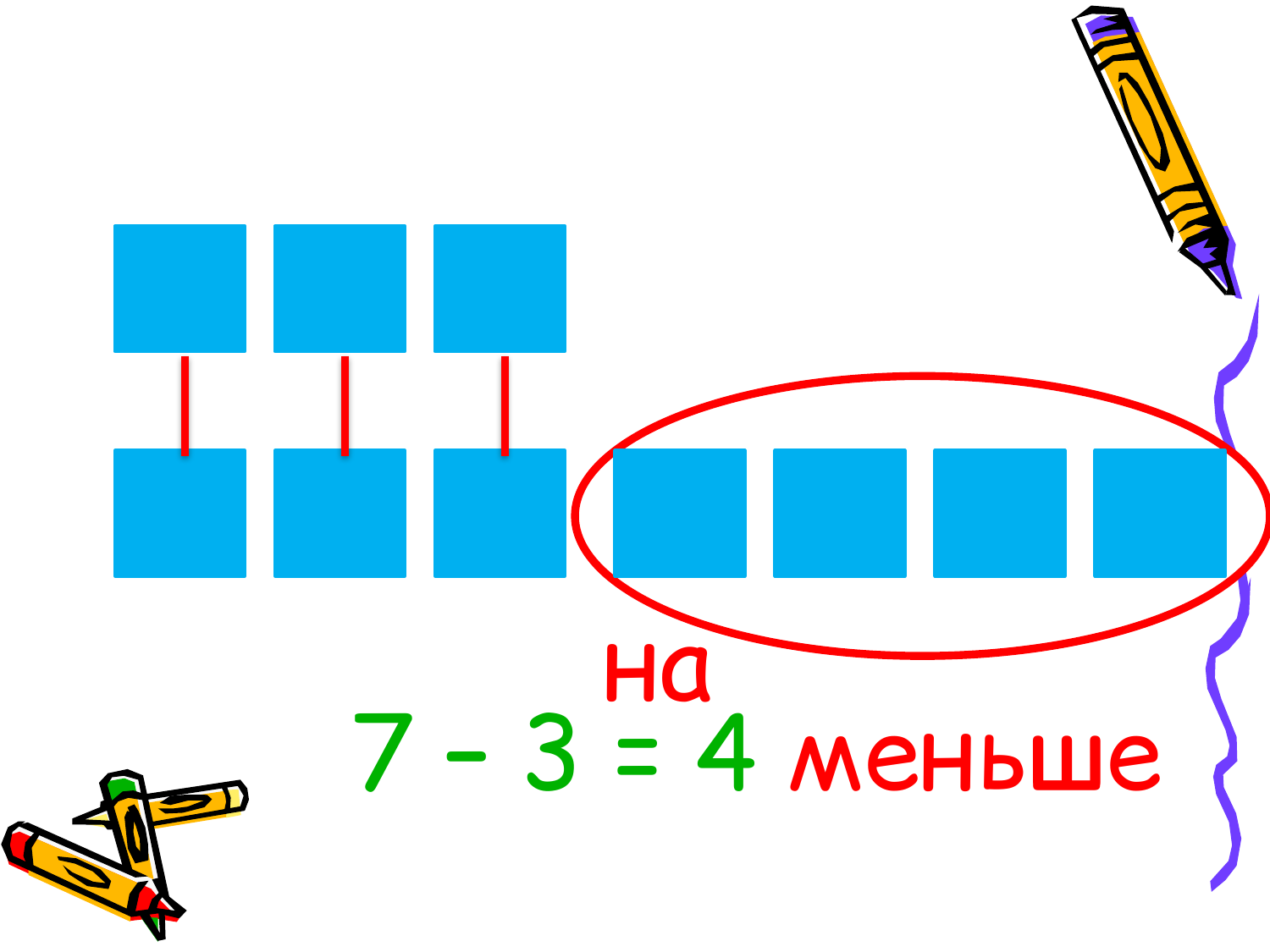

на
7 – 3 = 4 меньше